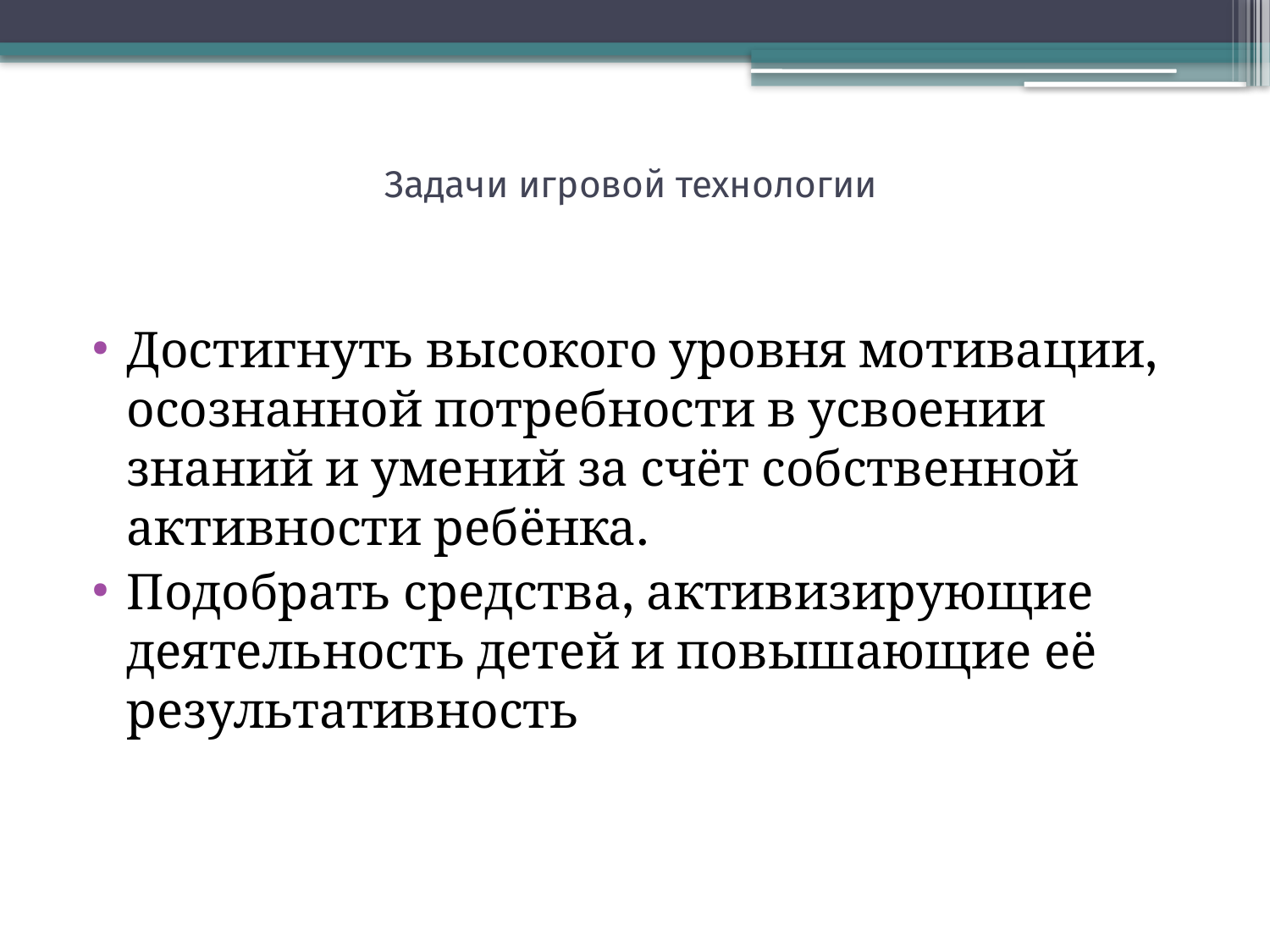

# Задачи игровой технологии
Достигнуть высокого уровня мотивации, осознанной потребности в усвоении знаний и умений за счёт собственной активности ребёнка.
Подобрать средства, активизирующие деятельность детей и повышающие её результативность